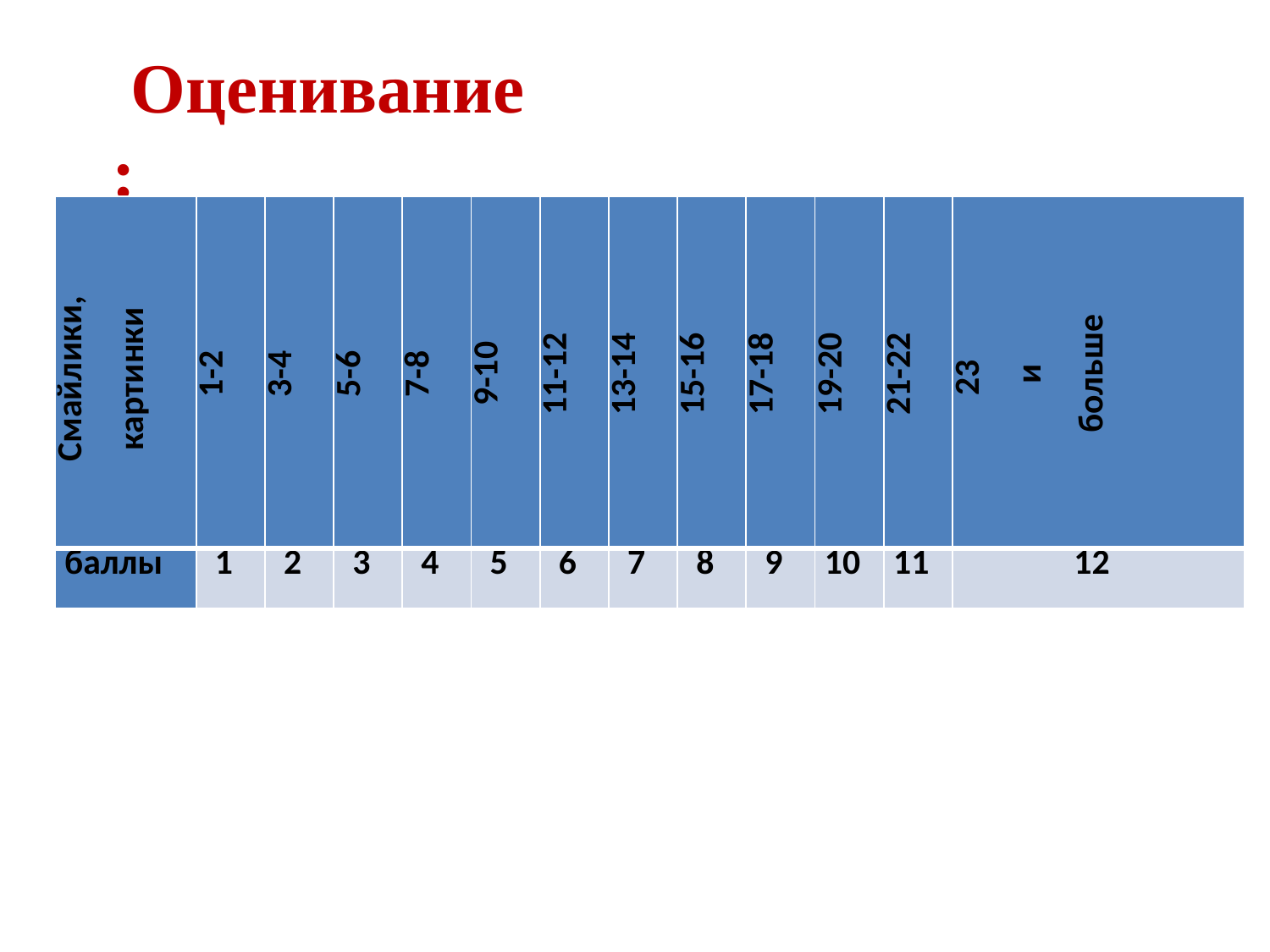

Оценивание:

| Смайлики, картинки | 1-2 | 3-4 | 5-6 | 7-8 | 9-10 | 11-12 | 13-14 | 15-16 | 17-18 | 19-20 | 21-22 | 23 и больше |
| --- | --- | --- | --- | --- | --- | --- | --- | --- | --- | --- | --- | --- |
| баллы | 1 | 2 | 3 | 4 | 5 | 6 | 7 | 8 | 9 | 10 | 11 | 12 |